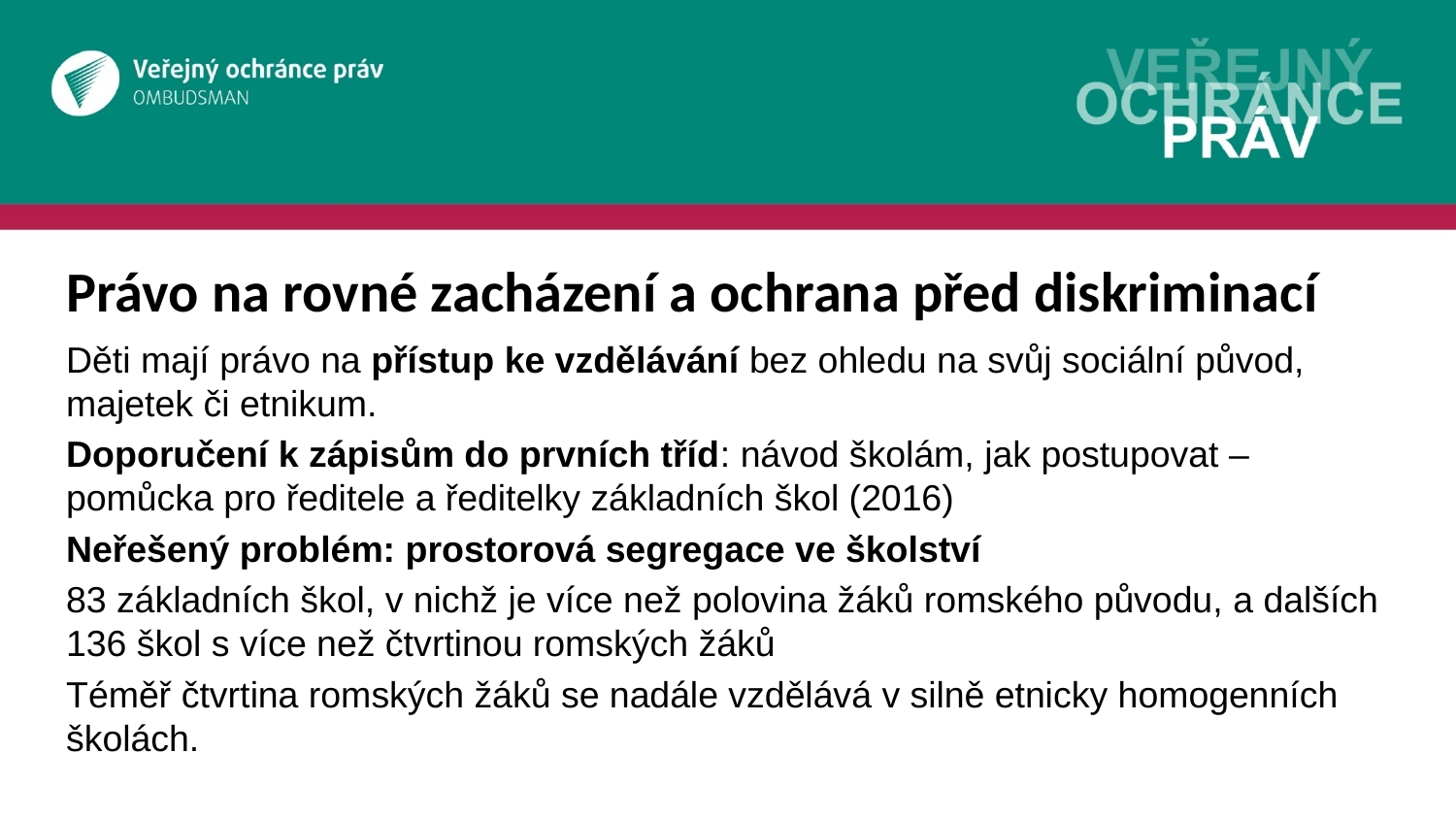

# Právo na rovné zacházení a ochrana před diskriminací
Děti mají právo na přístup ke vzdělávání bez ohledu na svůj sociální původ, majetek či etnikum.
Doporučení k zápisům do prvních tříd: návod školám, jak postupovat – pomůcka pro ředitele a ředitelky základních škol (2016)
Neřešený problém: prostorová segregace ve školství
83 základních škol, v nichž je více než polovina žáků romského původu, a dalších 136 škol s více než čtvrtinou romských žáků
Téměř čtvrtina romských žáků se nadále vzdělává v silně etnicky homogenních školách.